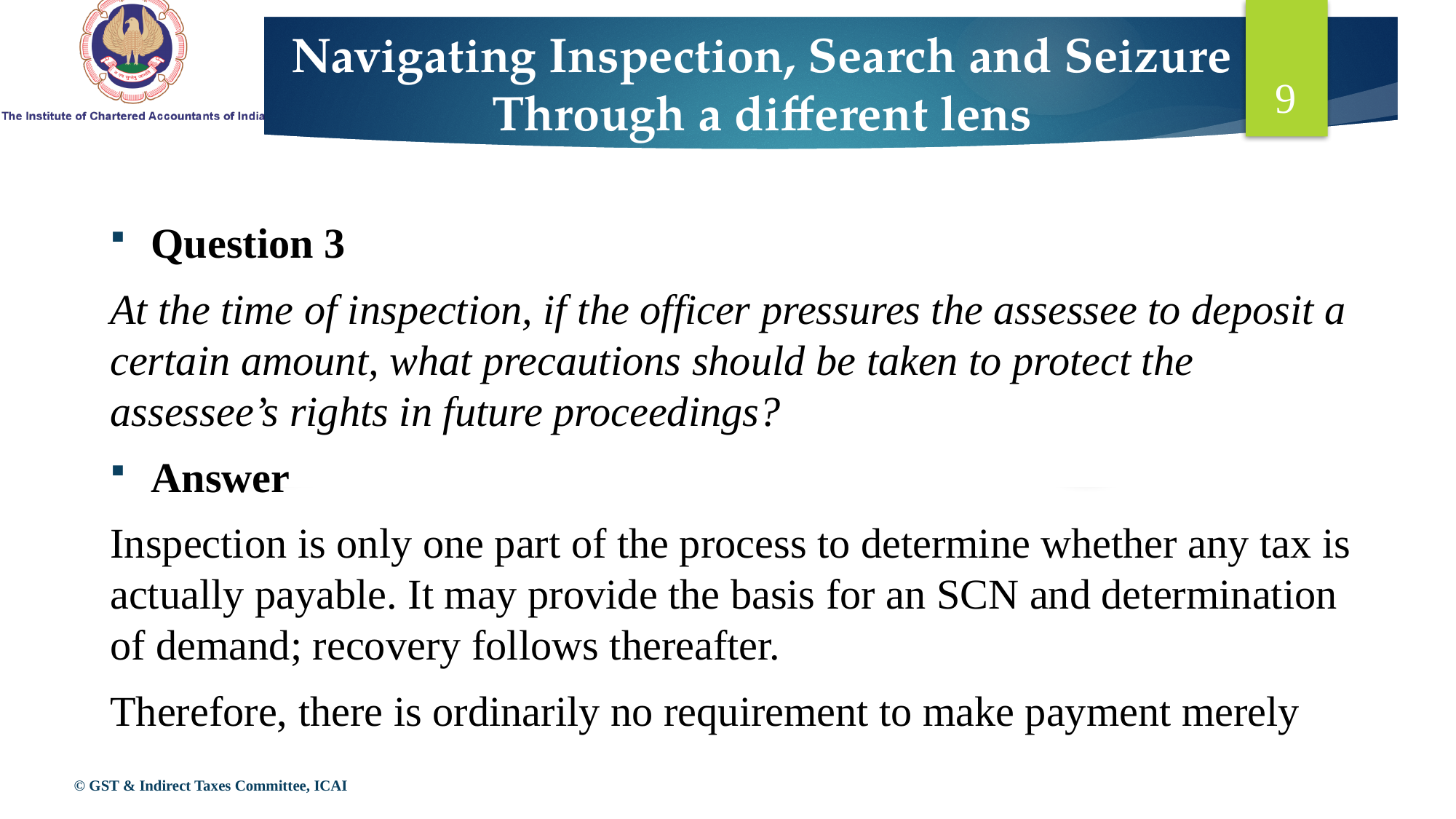

# Navigating Inspection, Search and Seizure Through a different lens
9
Question 3
At the time of inspection, if the officer pressures the assessee to deposit a certain amount, what precautions should be taken to protect the assessee’s rights in future proceedings?
Answer
Inspection is only one part of the process to determine whether any tax is actually payable. It may provide the basis for an SCN and determination of demand; recovery follows thereafter.
Therefore, there is ordinarily no requirement to make payment merely
© GST & Indirect Taxes Committee, ICAI